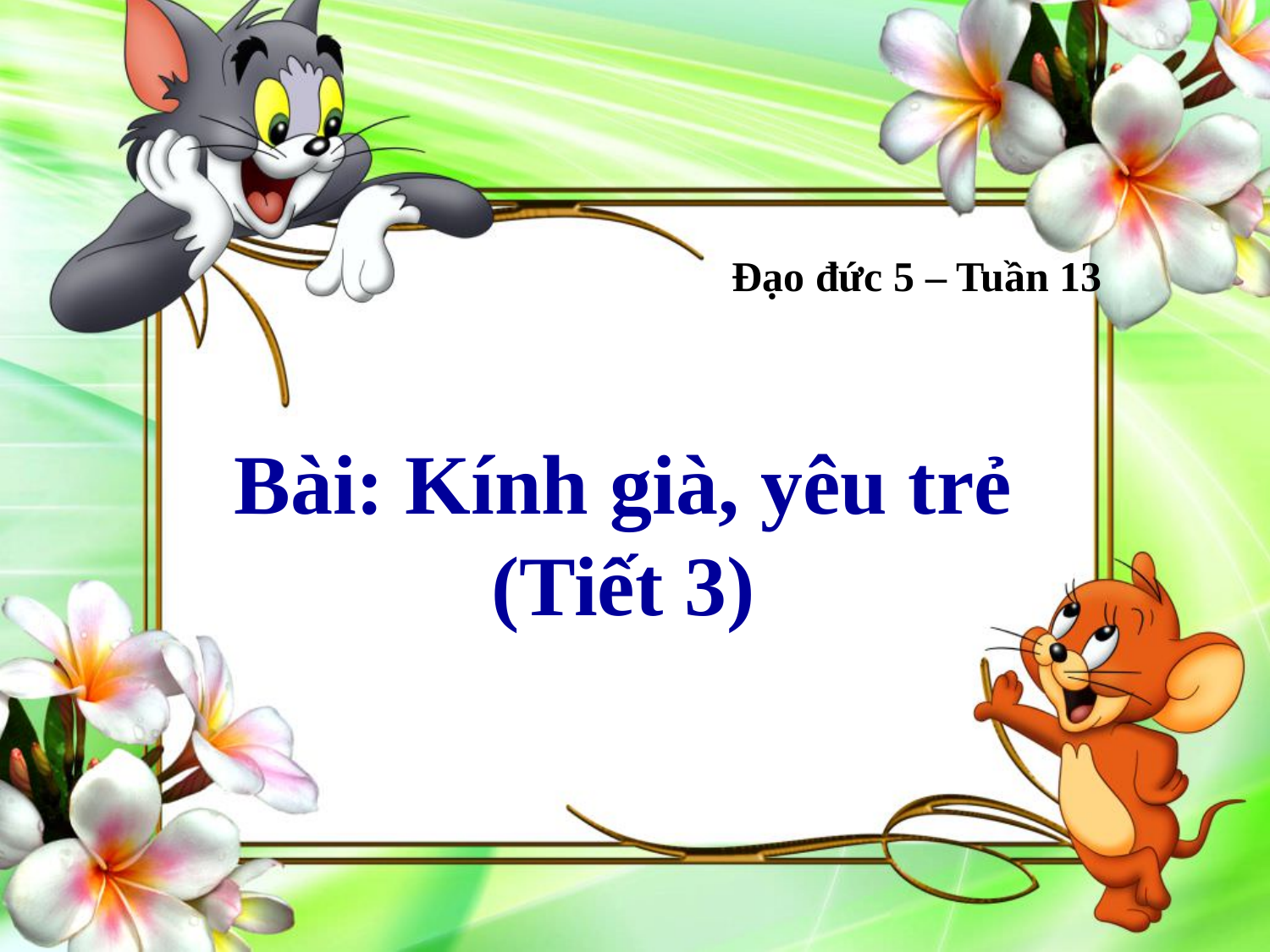

Đạo đức 5 – Tuần 13
Bài: Kính già, yêu trẻ
(Tiết 3)